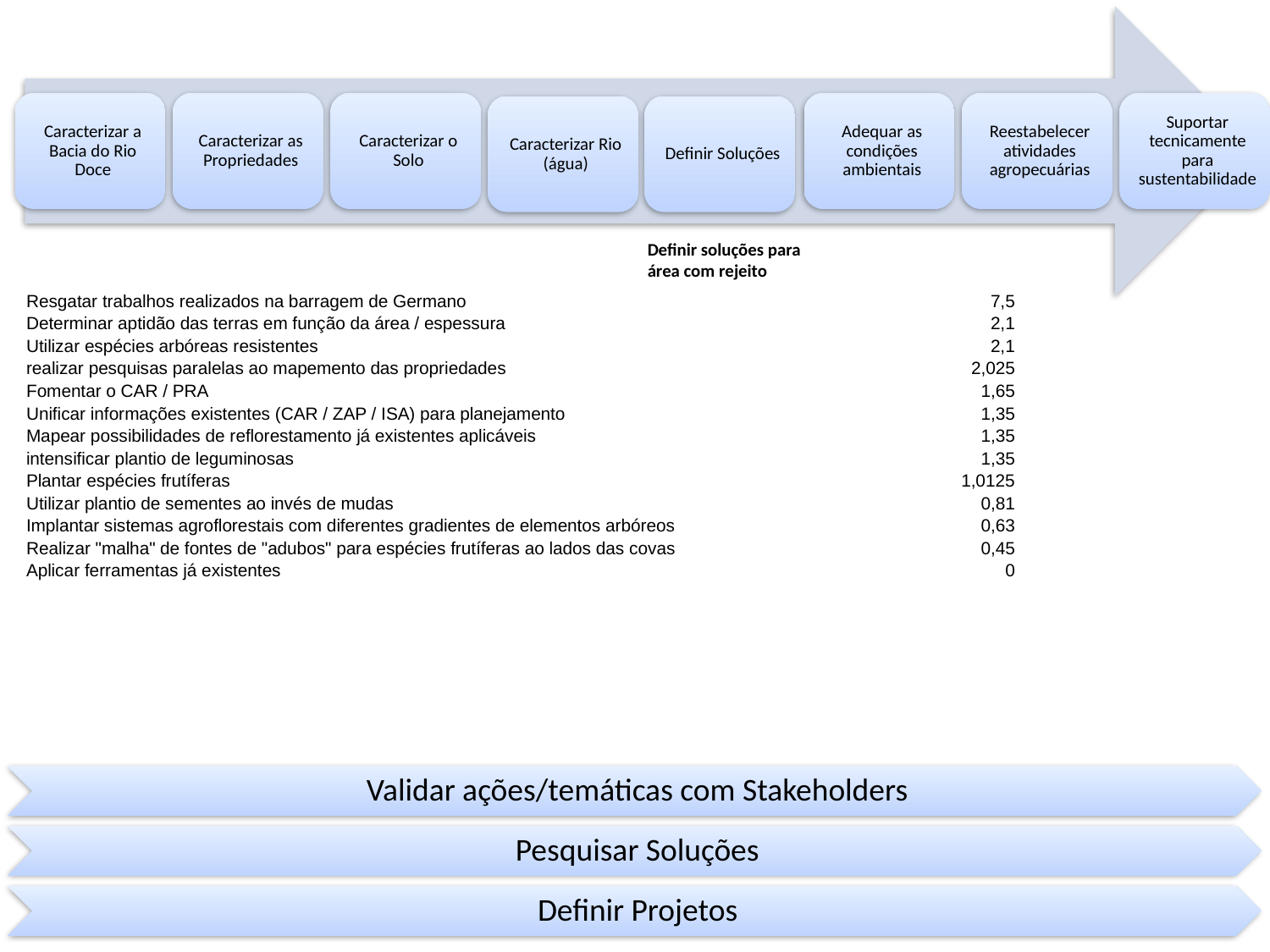

Caracterizar a Bacia do Rio Doce
Caracterizar as Propriedades
Caracterizar o Solo
Definir Soluções
Caracterizar Rio (água)
Adequar as condições ambientais
Reestabelecer atividades agropecuárias
Suportar tecnicamente para sustentabilidade
Definir soluções para área com rejeito
| Resgatar trabalhos realizados na barragem de Germano | 7,5 |
| --- | --- |
| Determinar aptidão das terras em função da área / espessura | 2,1 |
| Utilizar espécies arbóreas resistentes | 2,1 |
| realizar pesquisas paralelas ao mapemento das propriedades | 2,025 |
| Fomentar o CAR / PRA | 1,65 |
| Unificar informações existentes (CAR / ZAP / ISA) para planejamento | 1,35 |
| Mapear possibilidades de reflorestamento já existentes aplicáveis | 1,35 |
| intensificar plantio de leguminosas | 1,35 |
| Plantar espécies frutíferas | 1,0125 |
| Utilizar plantio de sementes ao invés de mudas | 0,81 |
| Implantar sistemas agroflorestais com diferentes gradientes de elementos arbóreos | 0,63 |
| Realizar "malha" de fontes de "adubos" para espécies frutíferas ao lados das covas | 0,45 |
| Aplicar ferramentas já existentes | 0 |
Validar ações/temáticas com Stakeholders
Pesquisar Soluções
Definir Projetos